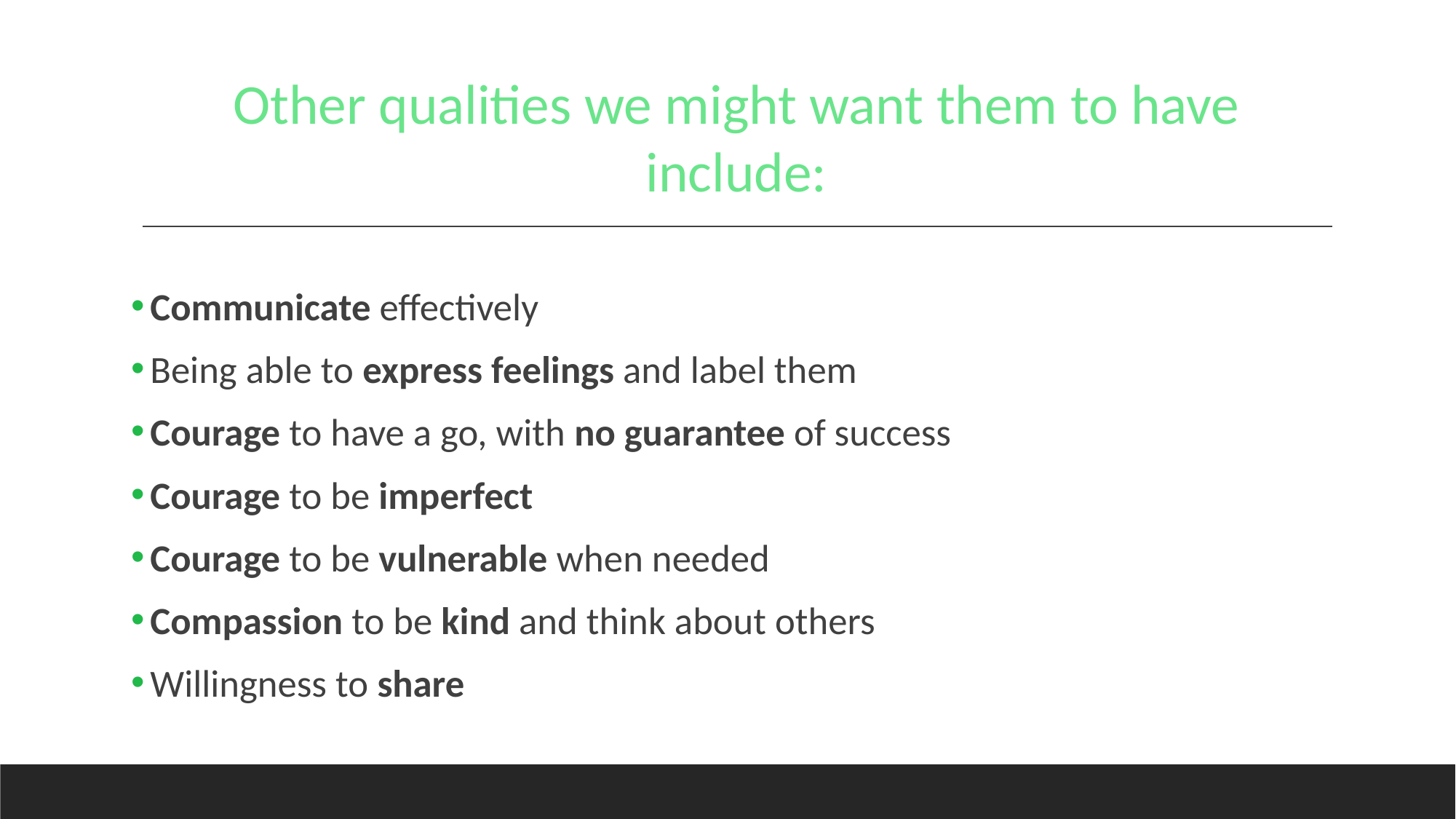

#
Other qualities we might want them to have include:

 Communicate effectively
 Being able to express feelings and label them
 Courage to have a go, with no guarantee of success
 Courage to be imperfect
 Courage to be vulnerable when needed
 Compassion to be kind and think about others
 Willingness to share